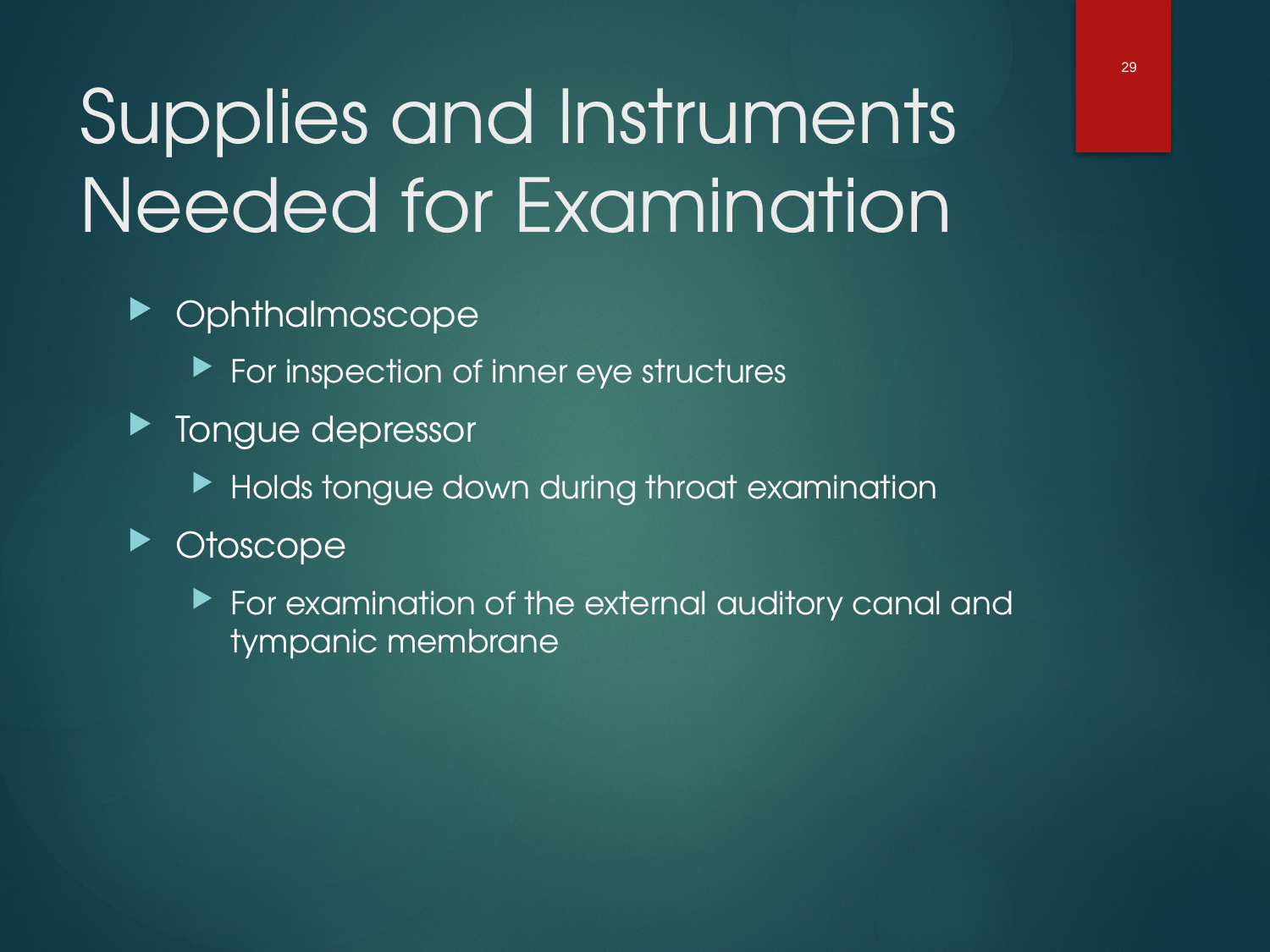

29

# Supplies and Instruments Needed for Examination
Ophthalmoscope
For inspection of inner eye structures
Tongue depressor
Holds tongue down during throat examination
Otoscope
For examination of the external auditory canal and tympanic membrane